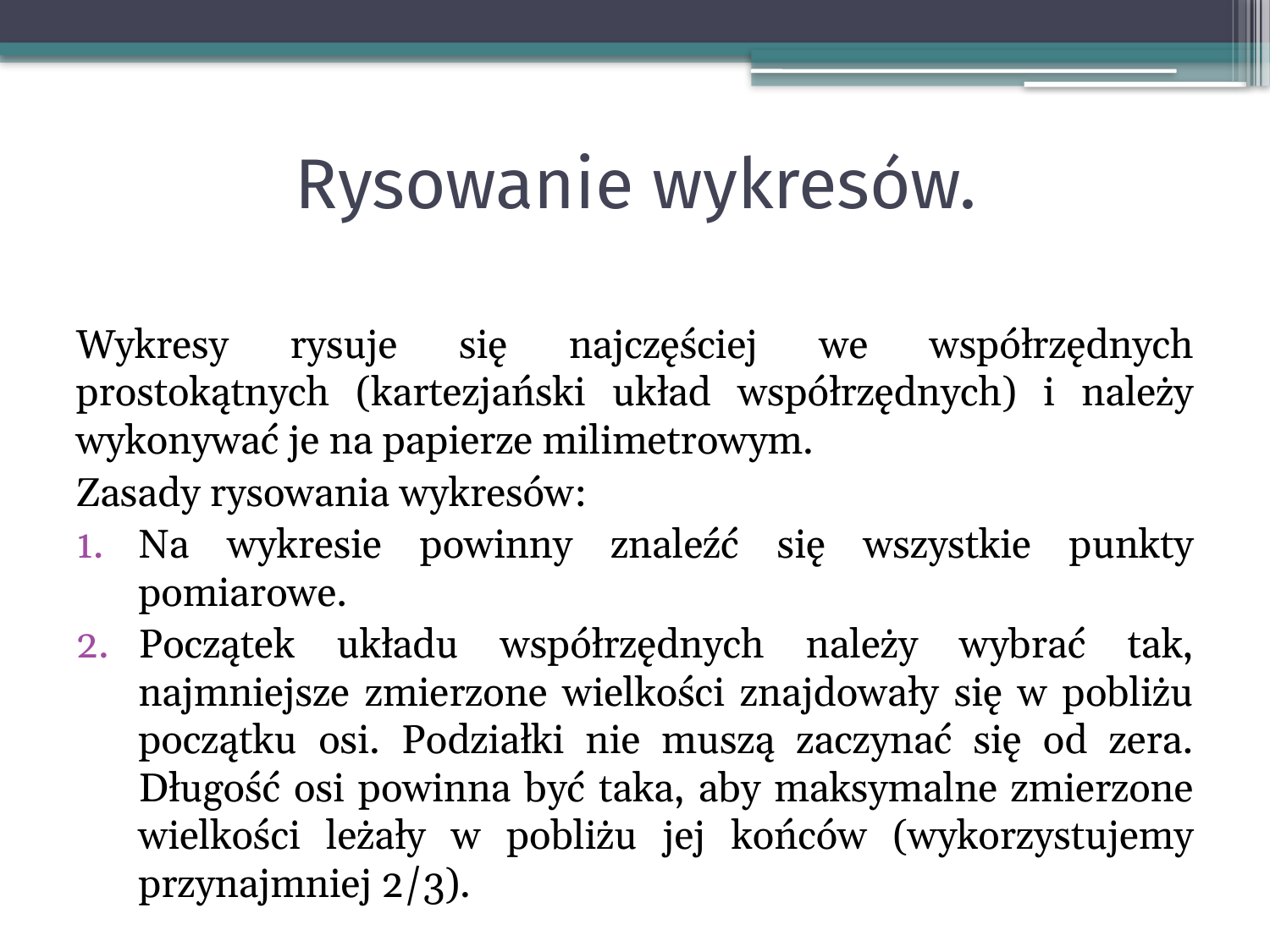

# Rysowanie wykresów.
Wykresy rysuje się najczęściej we współrzędnych prostokątnych (kartezjański układ współrzędnych) i należy wykonywać je na papierze milimetrowym.
Zasady rysowania wykresów:
Na wykresie powinny znaleźć się wszystkie punkty pomiarowe.
Początek układu współrzędnych należy wybrać tak, najmniejsze zmierzone wielkości znajdowały się w pobliżu początku osi. Podziałki nie muszą zaczynać się od zera. Długość osi powinna być taka, aby maksymalne zmierzone wielkości leżały w pobliżu jej końców (wykorzystujemy przynajmniej 2/3).